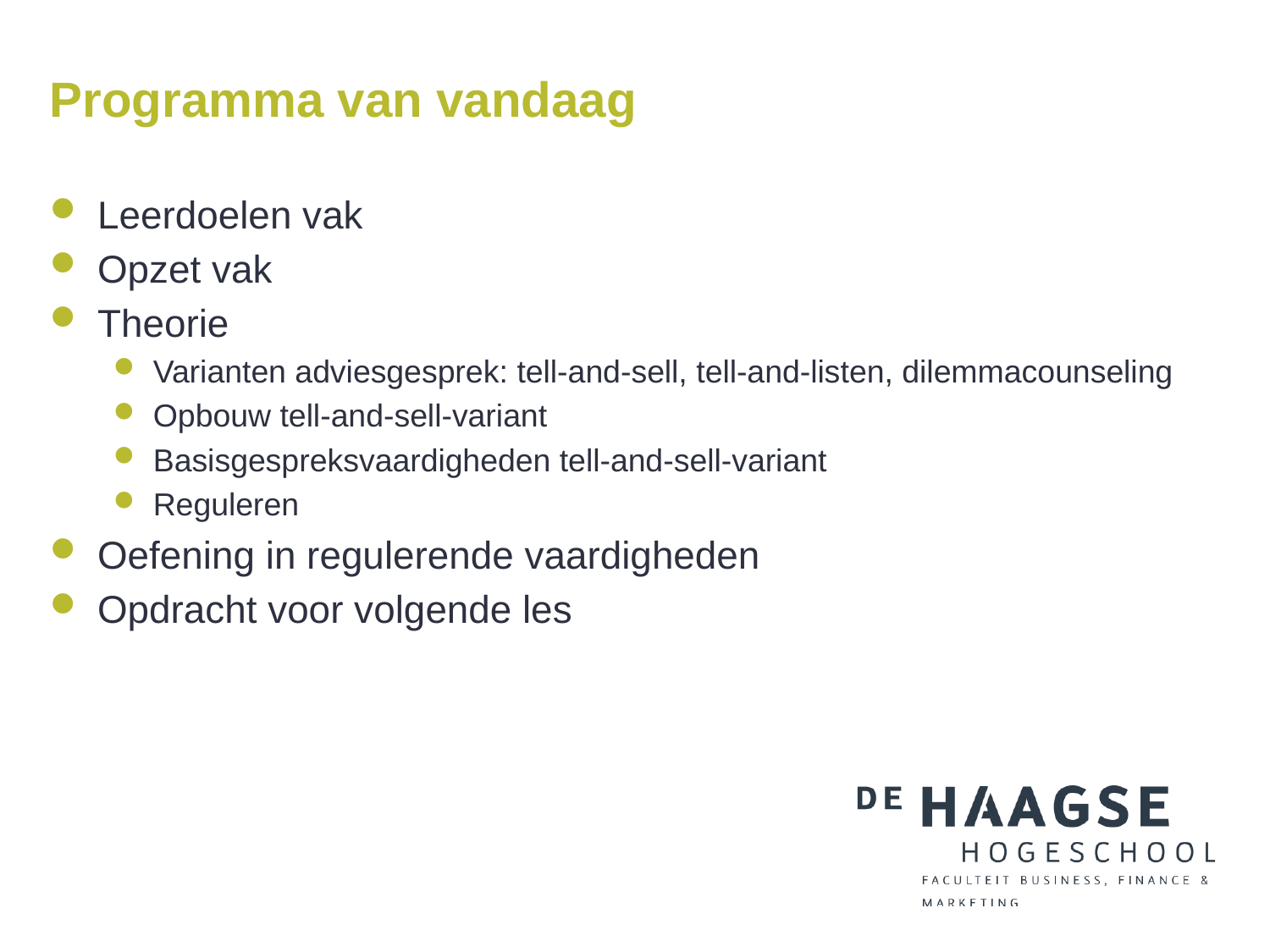

# Programma van vandaag
Leerdoelen vak
Opzet vak
Theorie
Varianten adviesgesprek: tell-and-sell, tell-and-listen, dilemmacounseling
Opbouw tell-and-sell-variant
Basisgespreksvaardigheden tell-and-sell-variant
Reguleren
Oefening in regulerende vaardigheden
Opdracht voor volgende les